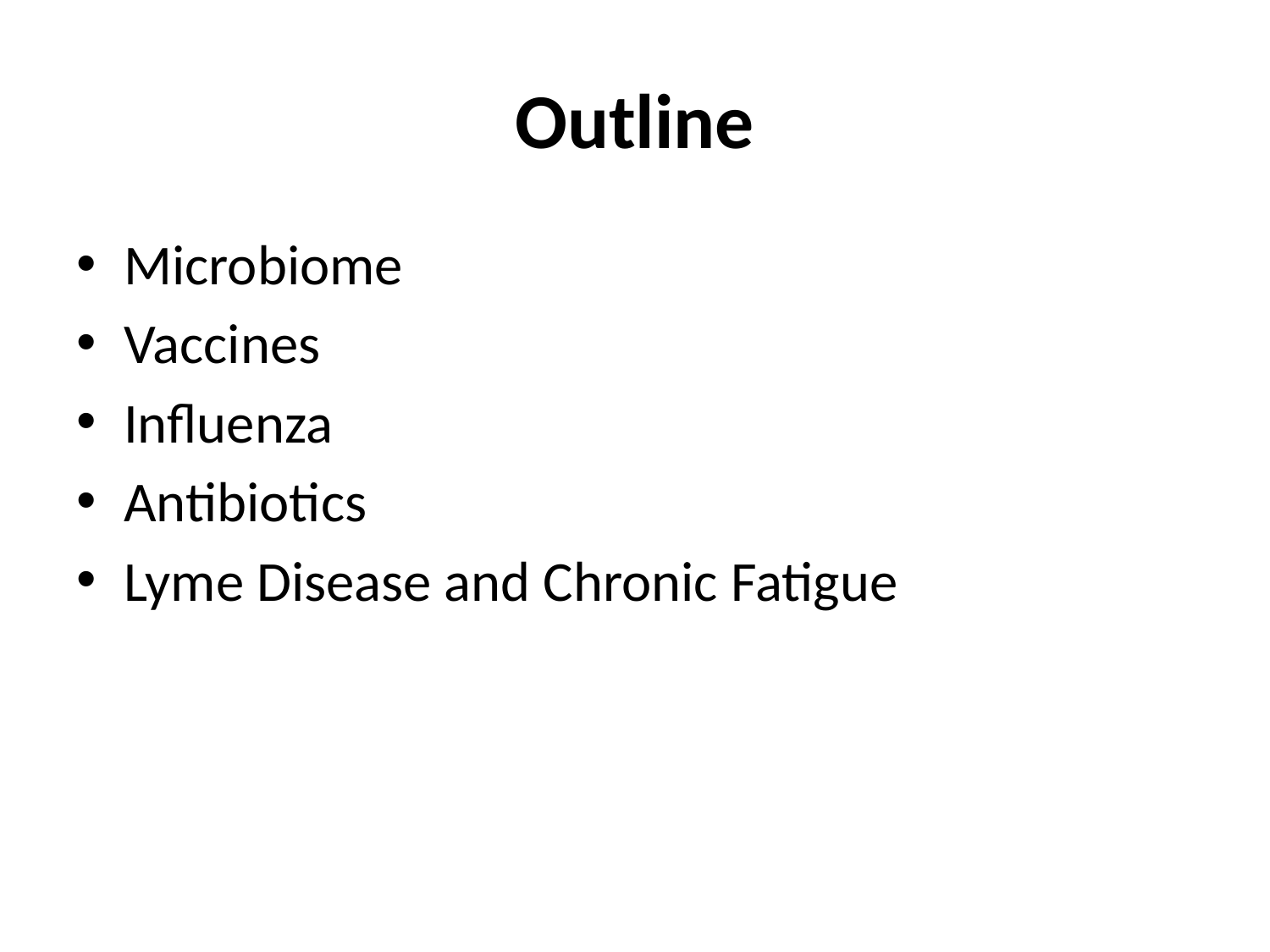

# Outline
Microbiome
Vaccines
Influenza
Antibiotics
Lyme Disease and Chronic Fatigue